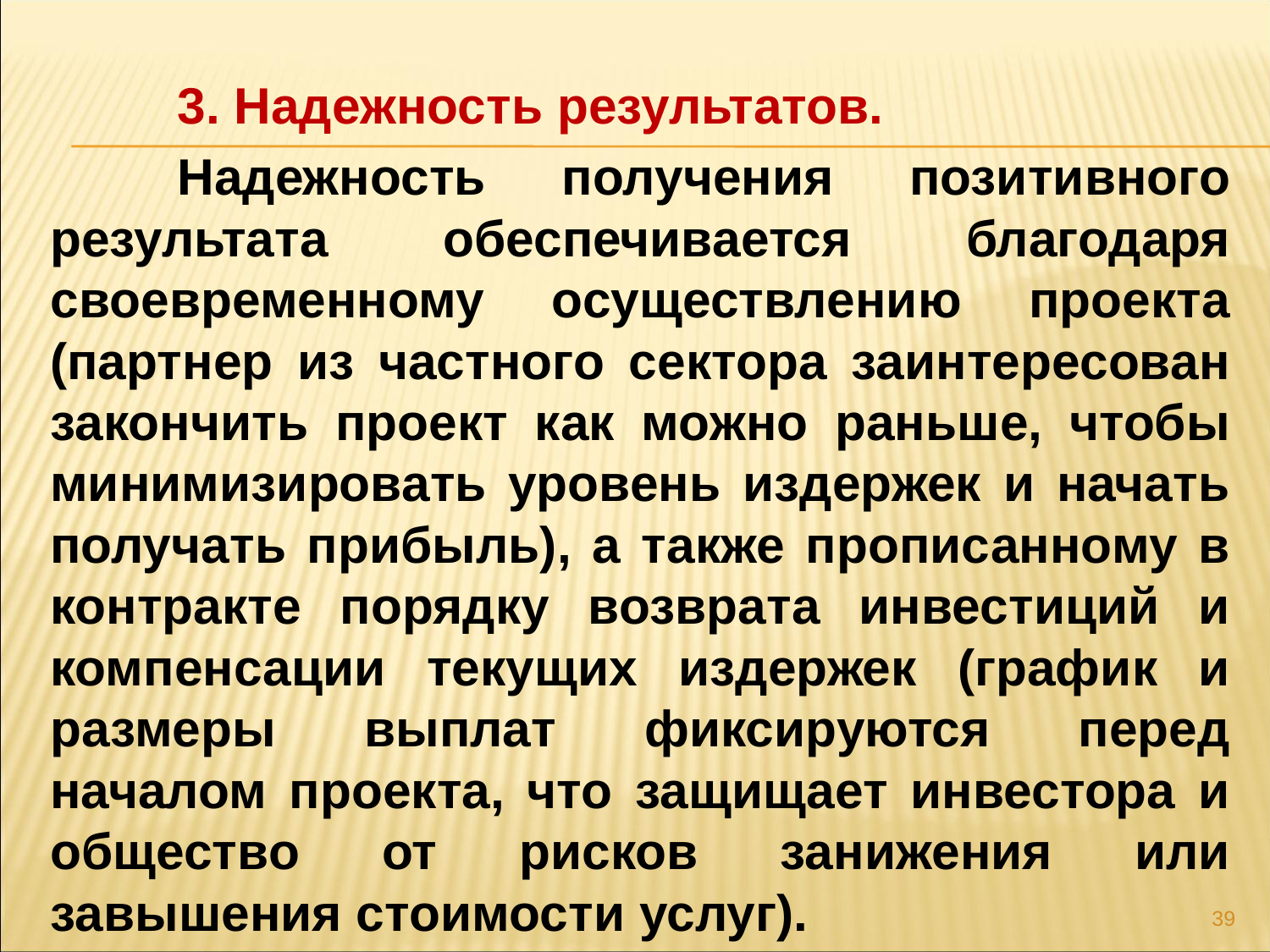

3. Надежность результатов.
	Надежность получения позитивного результата обеспечивается благодаря своевременному осуществлению проекта (партнер из частного сектора заинтересован закончить проект как можно раньше, чтобы минимизировать уровень издержек и начать получать прибыль), а также прописанному в контракте порядку возврата инвестиций и компенсации текущих издержек (график и размеры выплат фиксируются перед началом проекта, что защищает инвестора и общество от рисков занижения или завышения стоимости услуг).
39